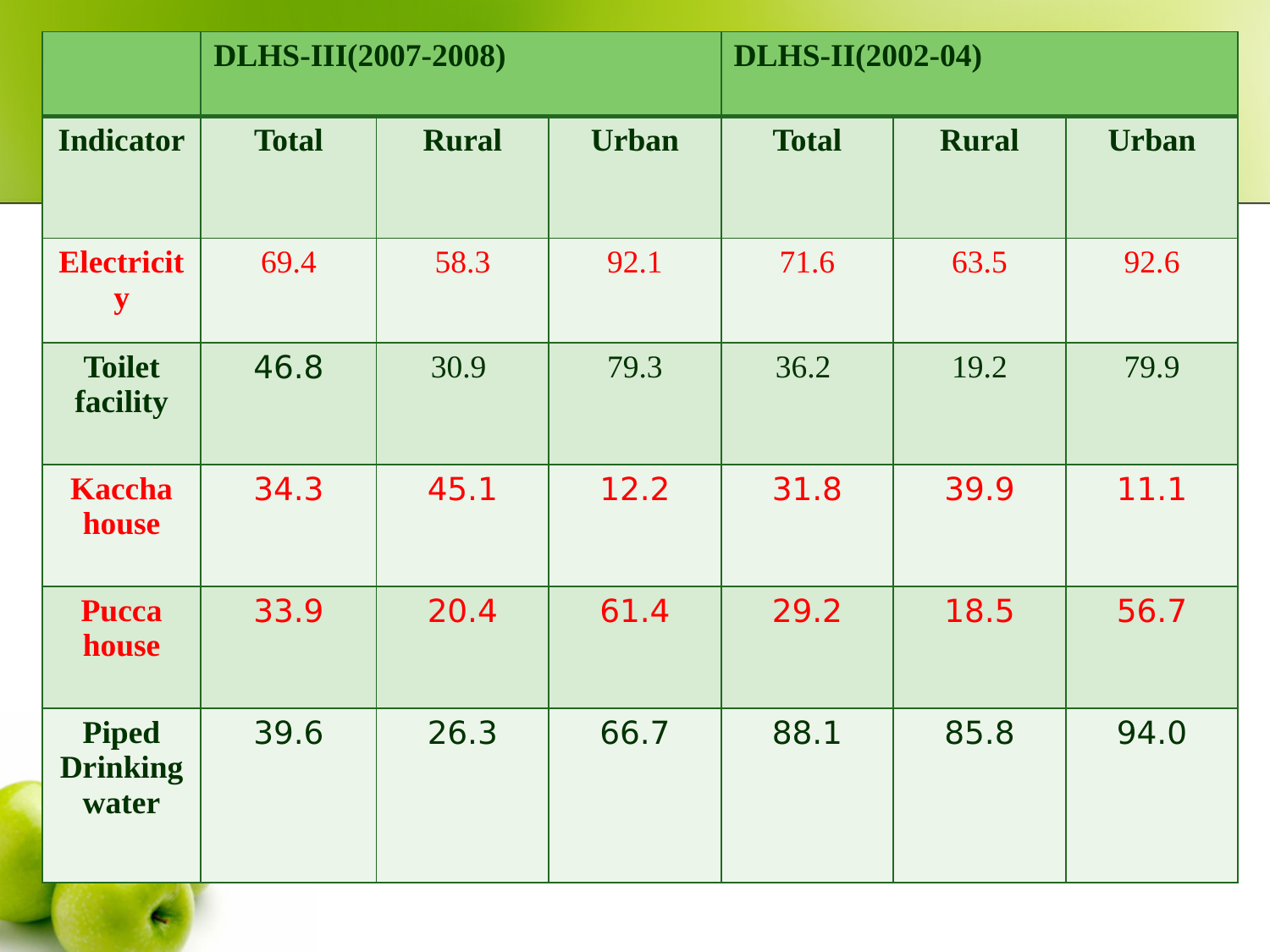

|  | DLHS-III(2007-2008) |  |  | DLHS-II(2002-04) |  |  |
| --- | --- | --- | --- | --- | --- | --- |
| Indicator | Total | Rural | Urban | Total | Rural | Urban |
| Electricity | 69.4 | 58.3 | 92.1 | 71.6 | 63.5 | 92.6 |
| Toilet facility | 46.8 | 30.9 | 79.3 | 36.2 | 19.2 | 79.9 |
| Kaccha house | 34.3 | 45.1 | 12.2 | 31.8 | 39.9 | 11.1 |
| Pucca house | 33.9 | 20.4 | 61.4 | 29.2 | 18.5 | 56.7 |
| Piped Drinking water | 39.6 | 26.3 | 66.7 | 88.1 | 85.8 | 94.0 |